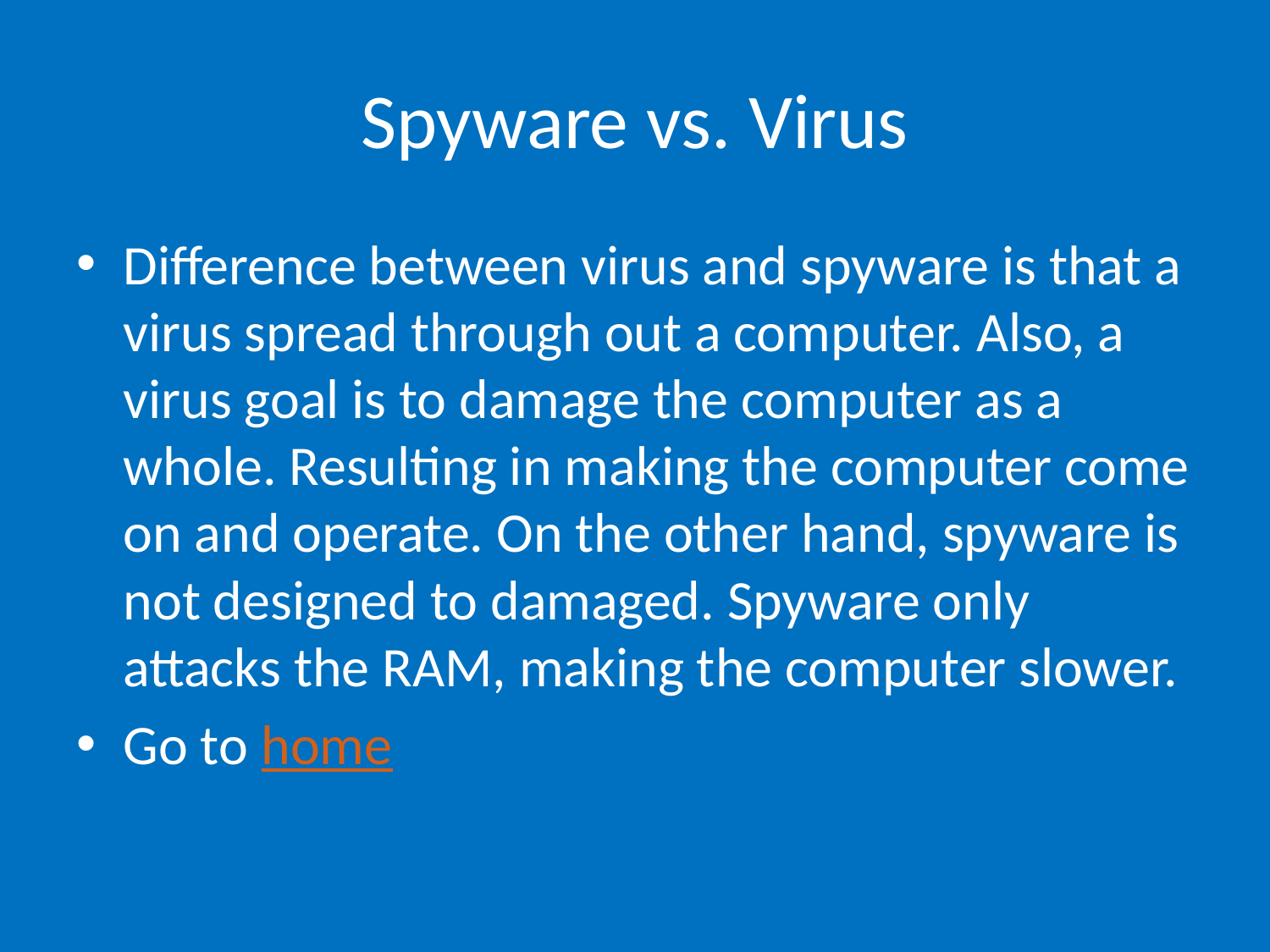

# Spyware vs. Virus
Difference between virus and spyware is that a virus spread through out a computer. Also, a virus goal is to damage the computer as a whole. Resulting in making the computer come on and operate. On the other hand, spyware is not designed to damaged. Spyware only attacks the RAM, making the computer slower.
Go to home